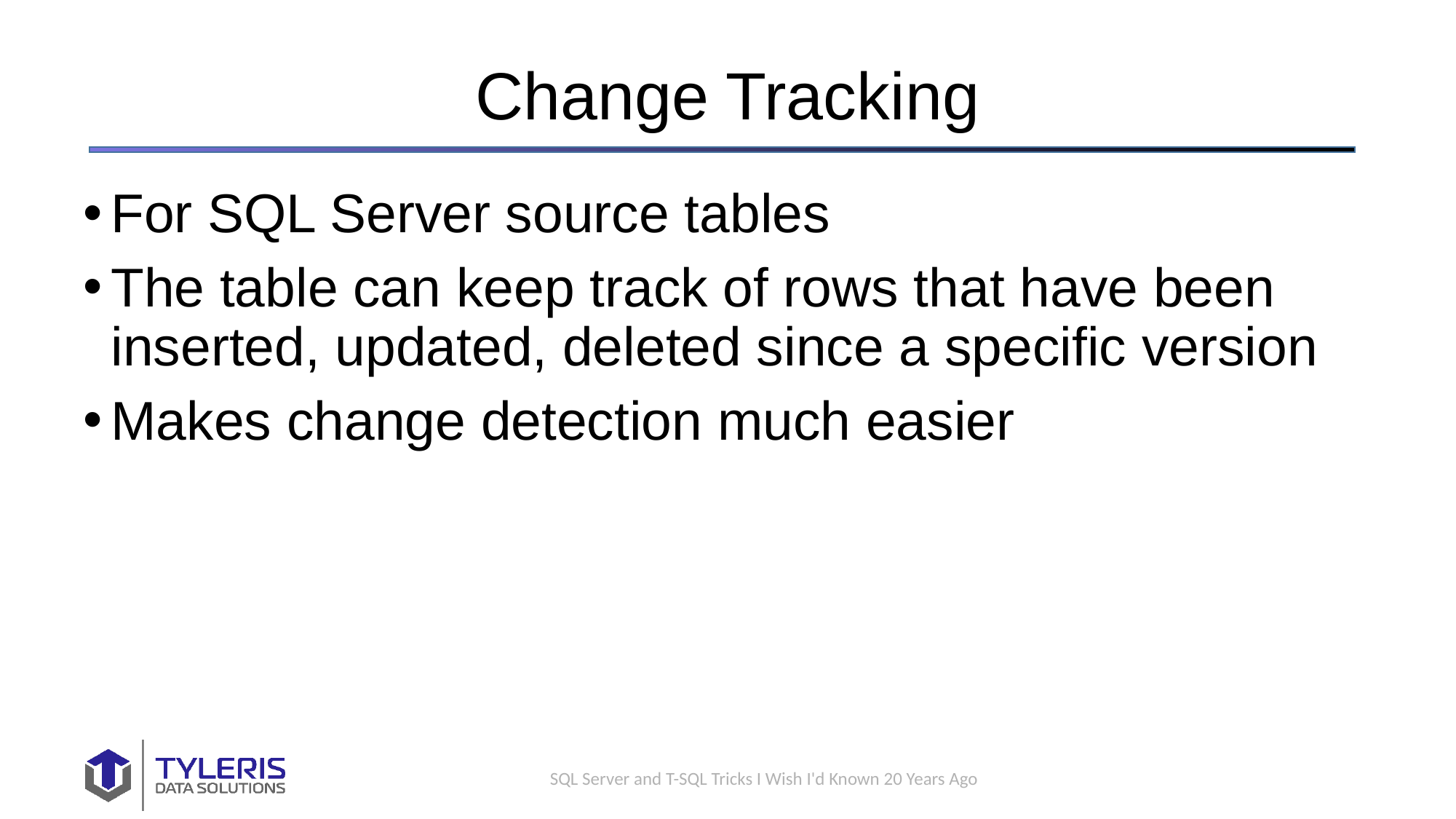

Change Tracking

For SQL Server source tables
The table can keep track of rows that have been inserted, updated, deleted since a specific version
Makes change detection much easier

SQL Server and T-SQL Tricks I Wish I'd Known 20 Years Ago